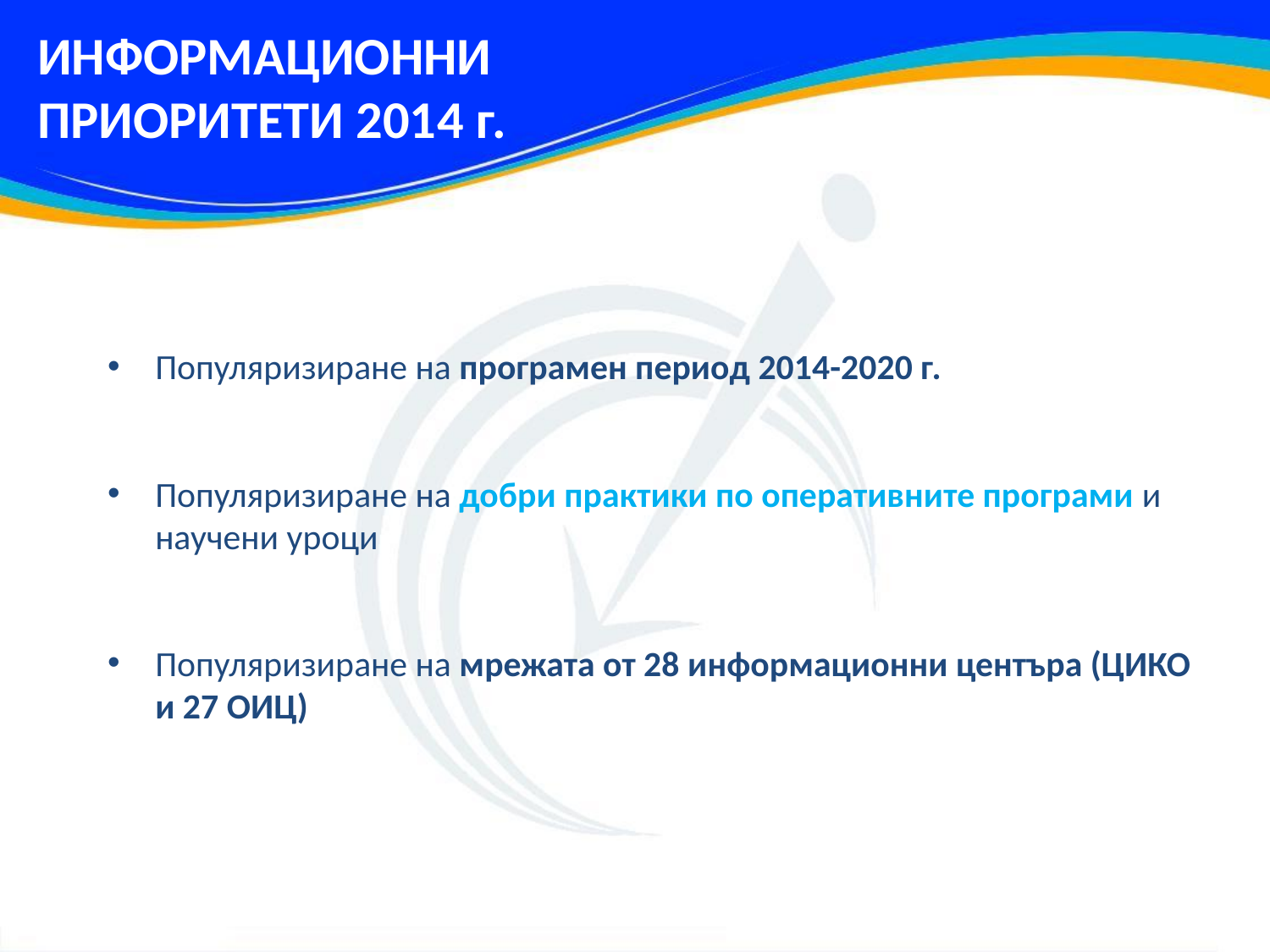

ИНФОРМАЦИОННИ ПРИОРИТЕТИ 2014 г.

Популяризиране на програмен период 2014-2020 г.

Популяризиране на добри практики по оперативните програми и научени уроци

Популяризиране на мрежата от 28 информационни центъра (ЦИКО и 27 ОИЦ)